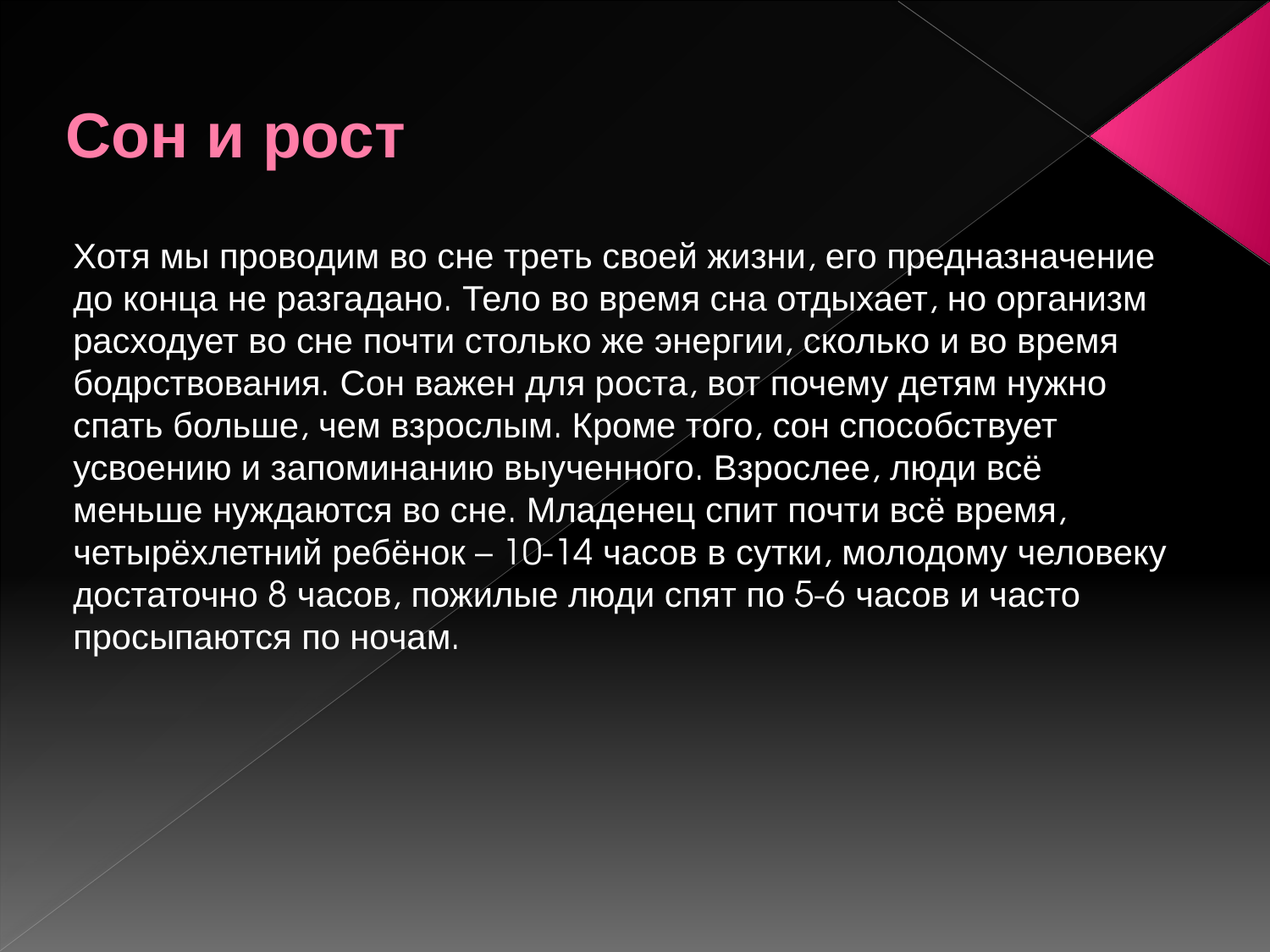

# Сон и рост
Хотя мы проводим во сне треть своей жизни, его предназначение до конца не разгадано. Тело во время сна отдыхает, но организм расходует во сне почти столько же энергии, сколько и во время бодрствования. Сон важен для роста, вот почему детям нужно спать больше, чем взрослым. Кроме того, сон способствует усвоению и запоминанию выученного. Взрослее, люди всё меньше нуждаются во сне. Младенец спит почти всё время, четырёхлетний ребёнок – 10-14 часов в сутки, молодому человеку достаточно 8 часов, пожилые люди спят по 5-6 часов и часто просыпаются по ночам.